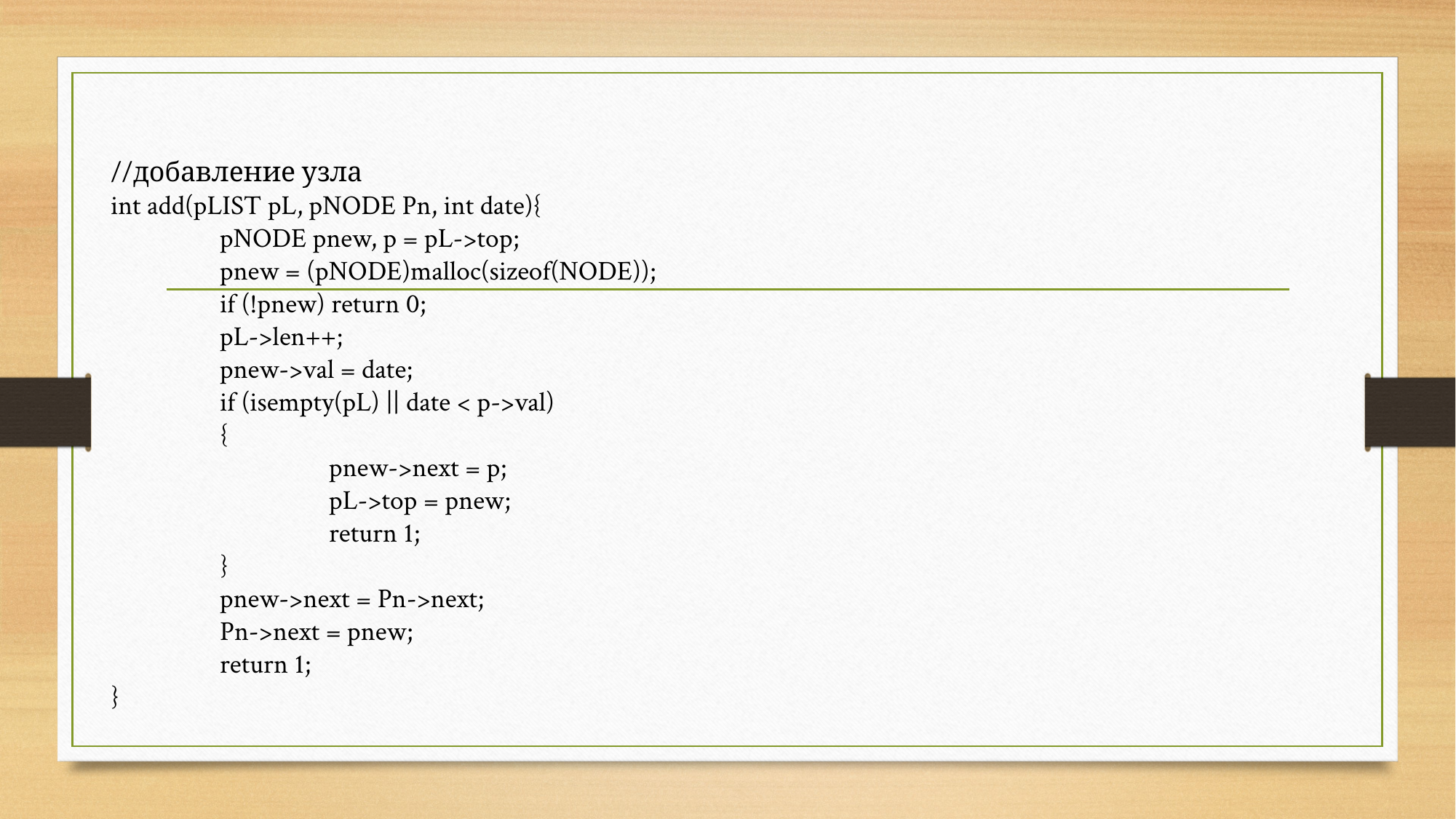

//добавление узла
int add(pLIST pL, pNODE Pn, int date){
	pNODE pnew, p = pL->top;
	pnew = (pNODE)malloc(sizeof(NODE));
	if (!pnew) return 0;
	pL->len++;
	pnew->val = date;
	if (isempty(pL) || date < p->val)
	{
		pnew->next = p;
		pL->top = pnew;
		return 1;
	}
	pnew->next = Pn->next;
	Pn->next = pnew;
	return 1;
}